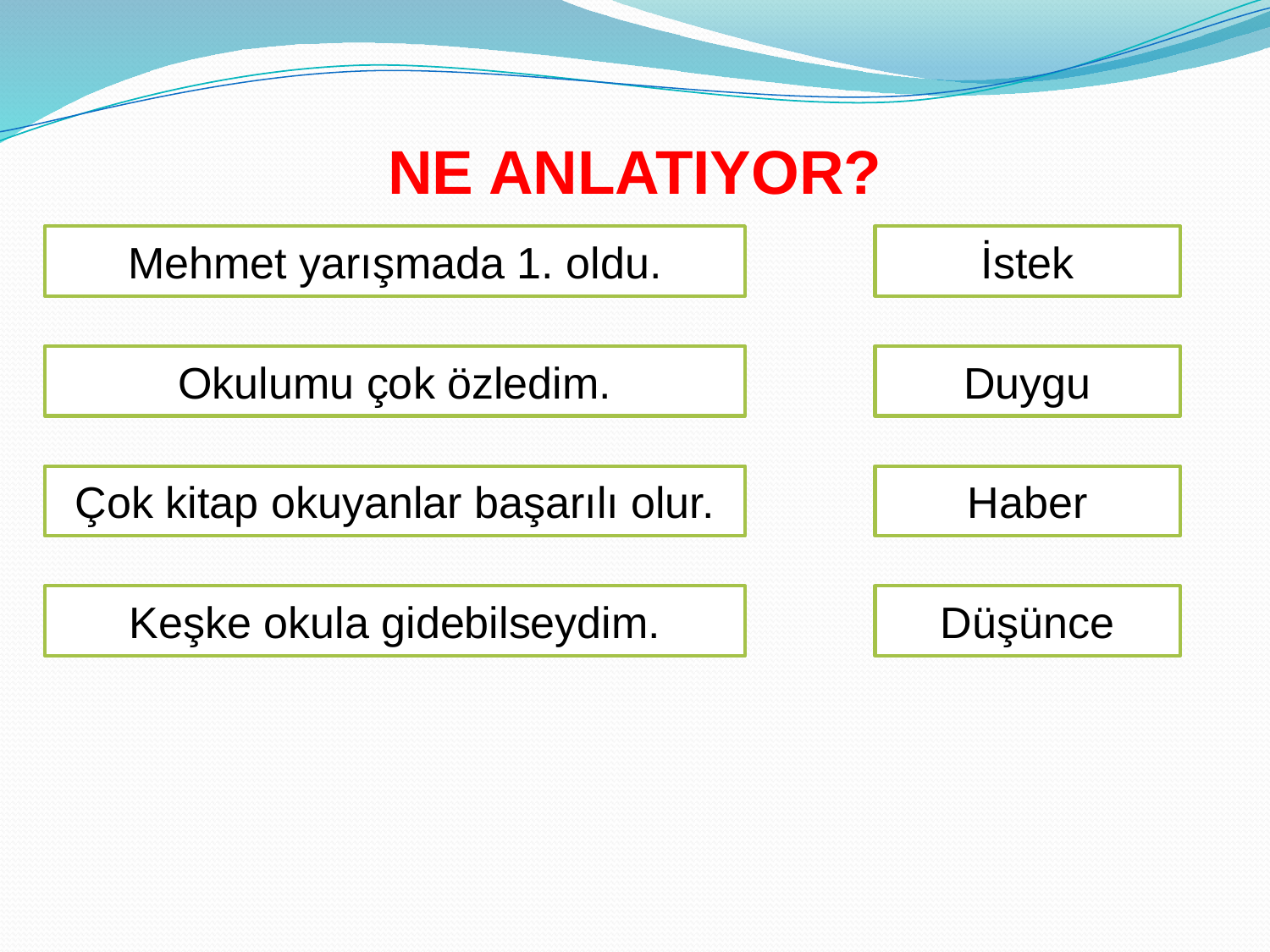

NE ANLATIYOR?
Mehmet yarışmada 1. oldu.
İstek
Okulumu çok özledim.
Duygu
Çok kitap okuyanlar başarılı olur.
Haber
Keşke okula gidebilseydim.
Düşünce